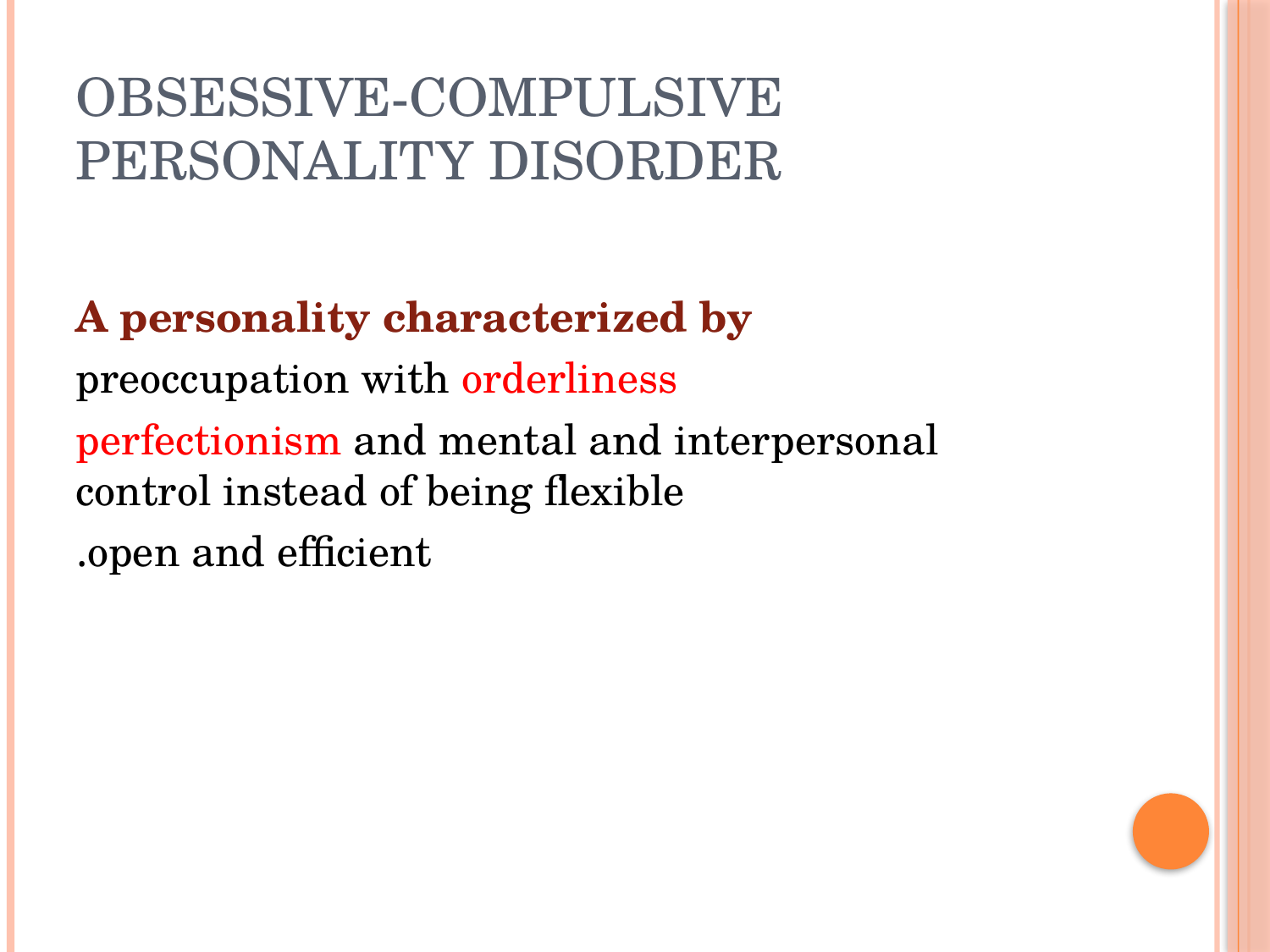

# Obsessive-compulsive personality disorder

A personality characterized by
 preoccupation with orderliness
 perfectionism and mental and interpersonal control instead of being flexible
open and efficient.